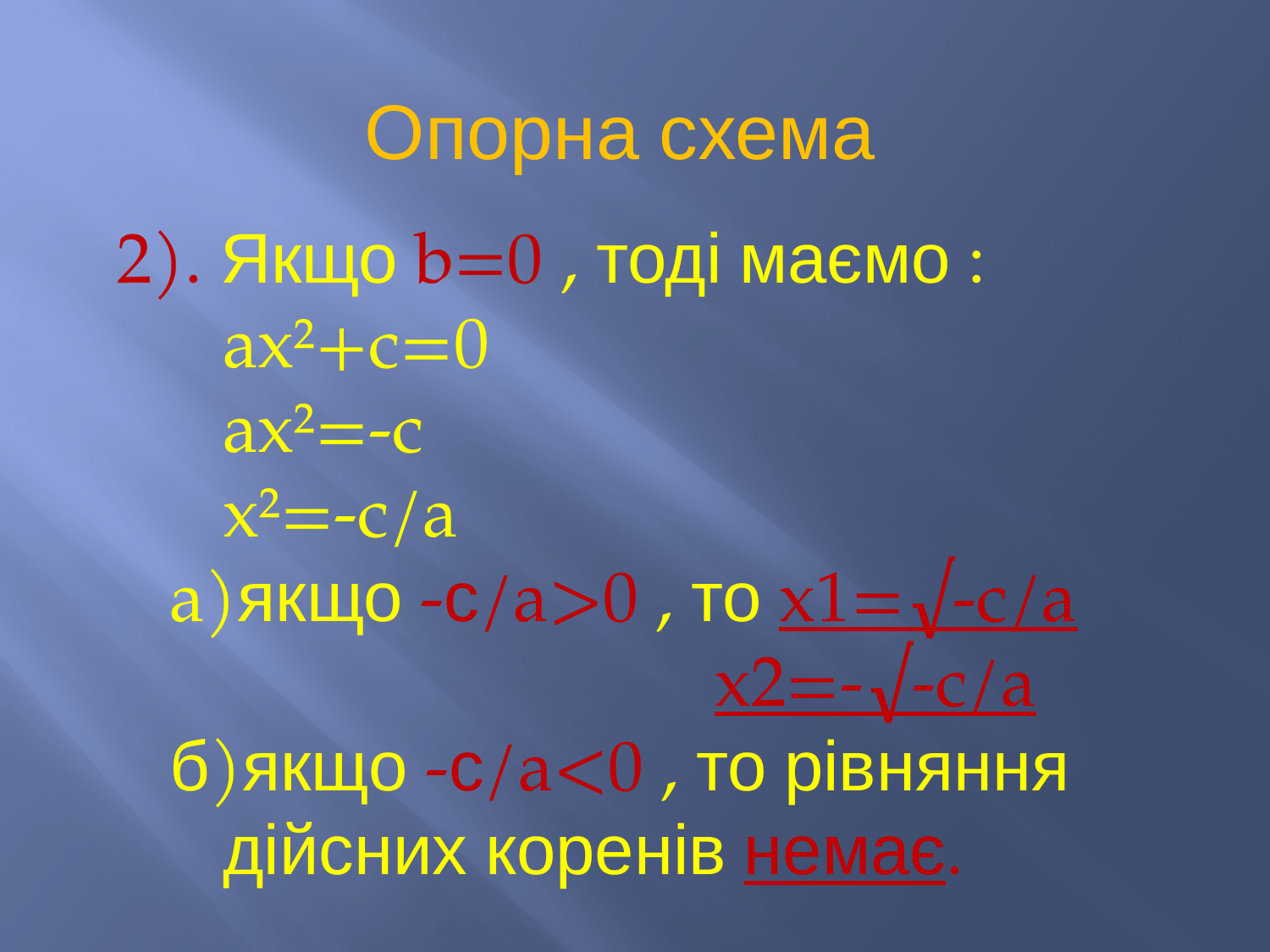

Опорна схема
2). Якщо b=0 , тоді маємо :
      ax²+c=0
      ax²=-c
      x²=-c/a
   a)якщо -с/a>0 , то x1=√-c/a
                                  x2=-√-c/a
   б)якщо -с/a<0 , то рівняння
      дійсних коренів немає.